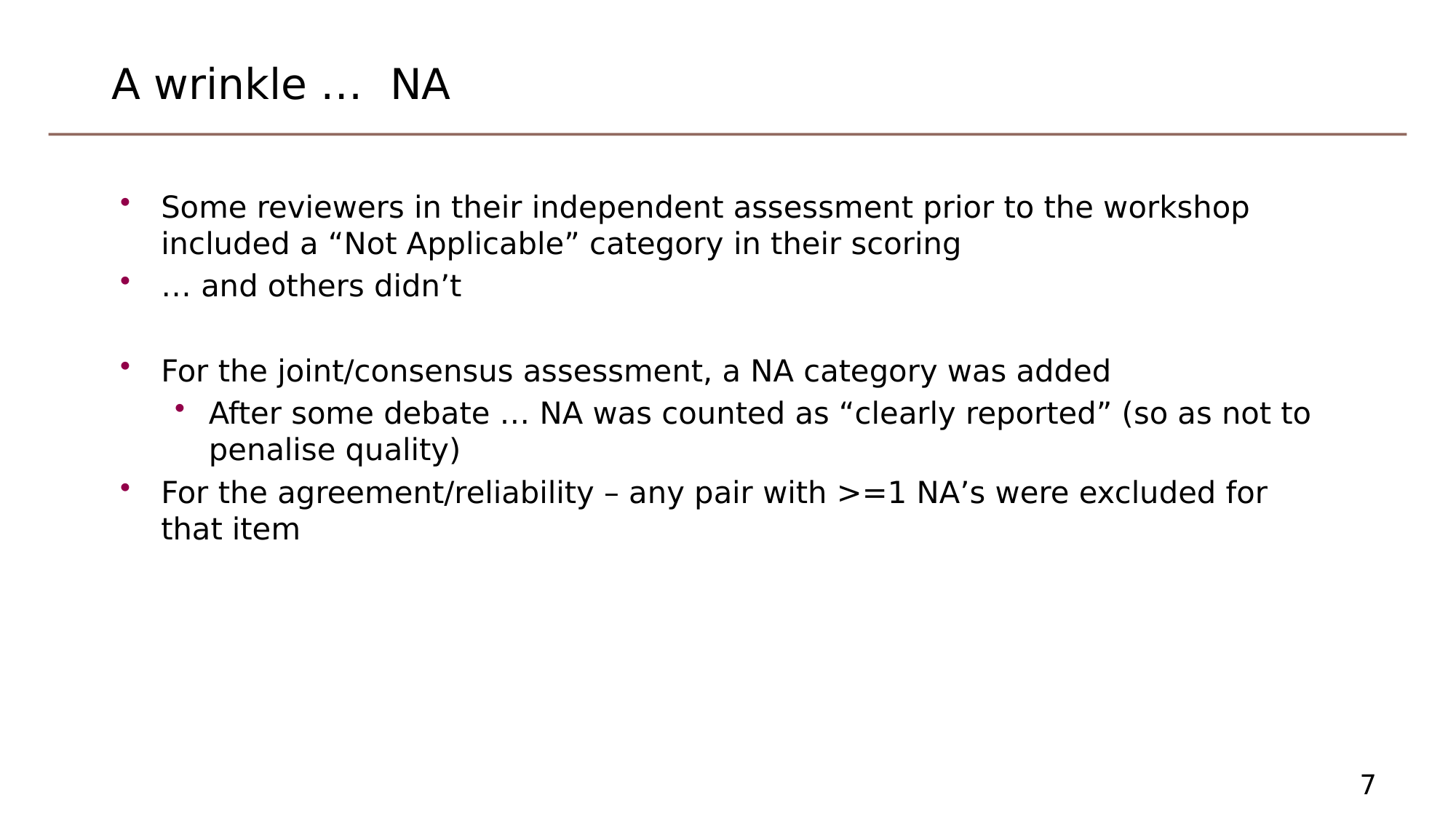

# A wrinkle …  NA
Some reviewers in their independent assessment prior to the workshop included a “Not Applicable” category in their scoring
… and others didn’t

For the joint/consensus assessment, a NA category was added
After some debate … NA was counted as “clearly reported” (so as not to penalise quality)
For the agreement/reliability – any pair with >=1 NA’s were excluded for that item